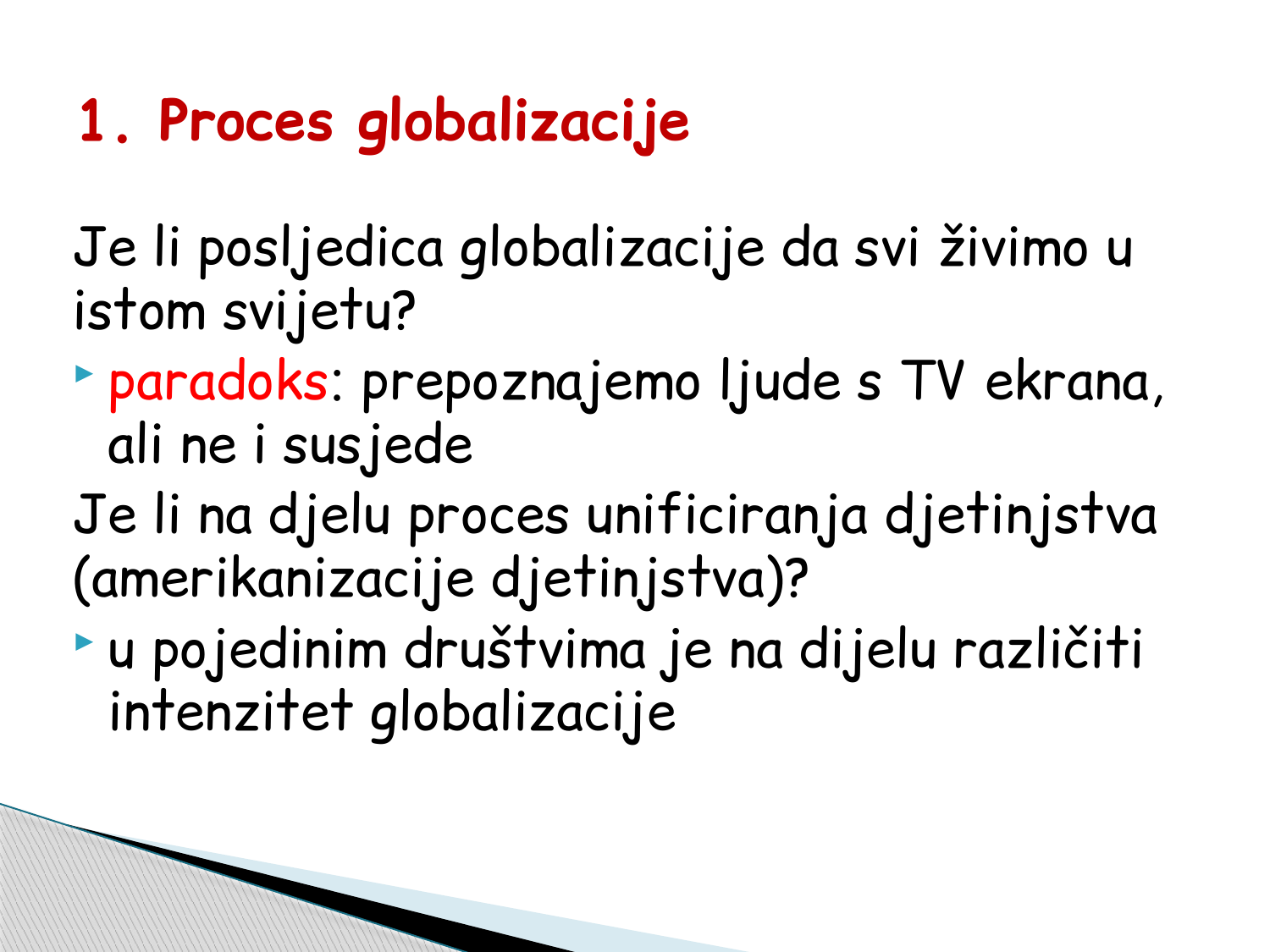

# 1. Proces globalizacije
Je li posljedica globalizacije da svi živimo u istom svijetu?
paradoks: prepoznajemo ljude s TV ekrana, ali ne i susjede
Je li na djelu proces unificiranja djetinjstva (amerikanizacije djetinjstva)?
u pojedinim društvima je na dijelu različiti intenzitet globalizacije